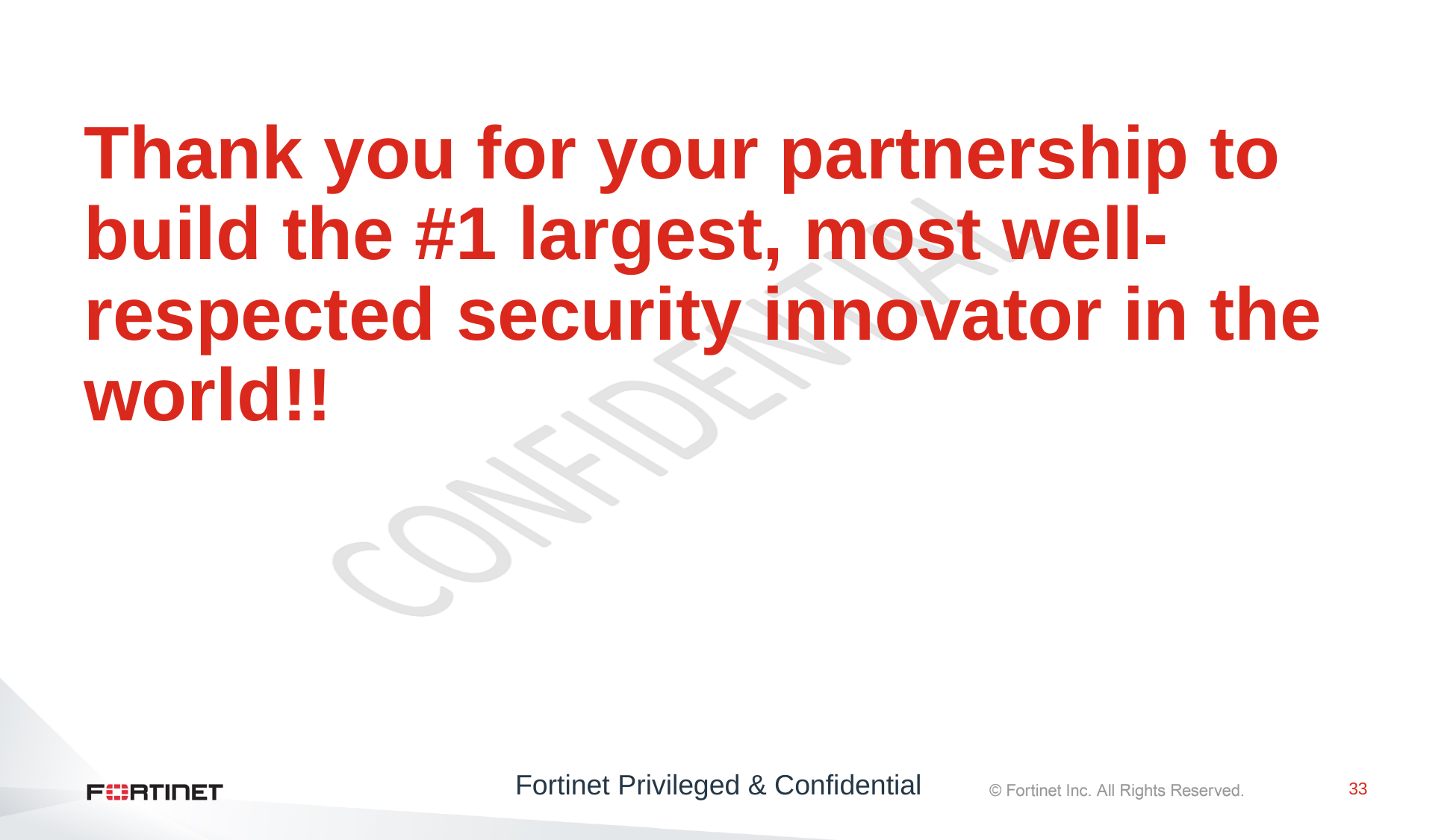

#
Thank you for your partnership to build the #1 largest, most well- respected security innovator in the world!!
Fortinet Privileged & Confidential